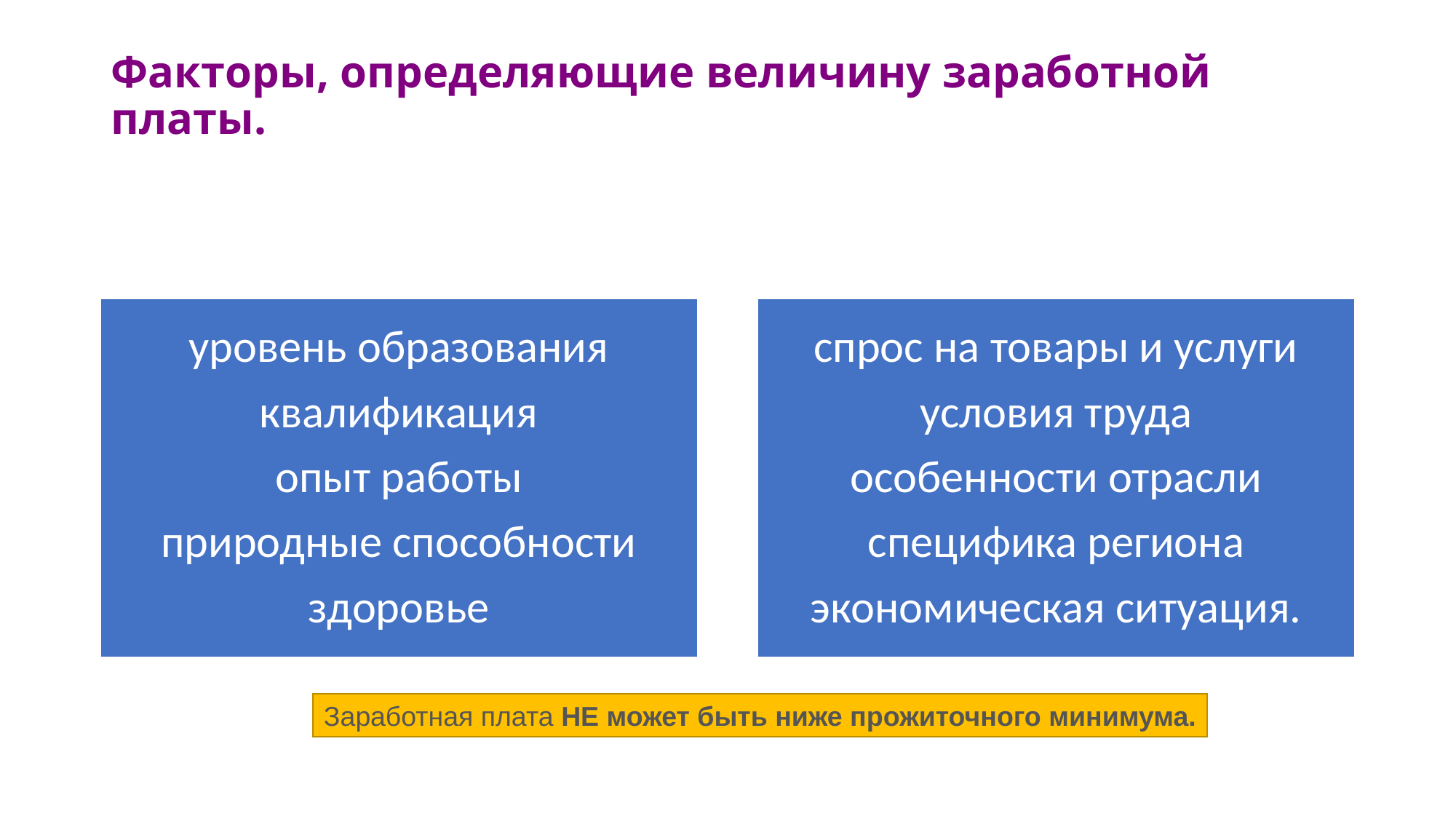

# Факторы, определяющие величину заработной платы.
уровень образования
квалификация
опыт работы
природные способности
здоровье
спрос на товары и услуги
условия труда
особенности отрасли
специфика региона
экономическая ситуация.
Заработная плата НЕ может быть ниже прожиточного минимума.